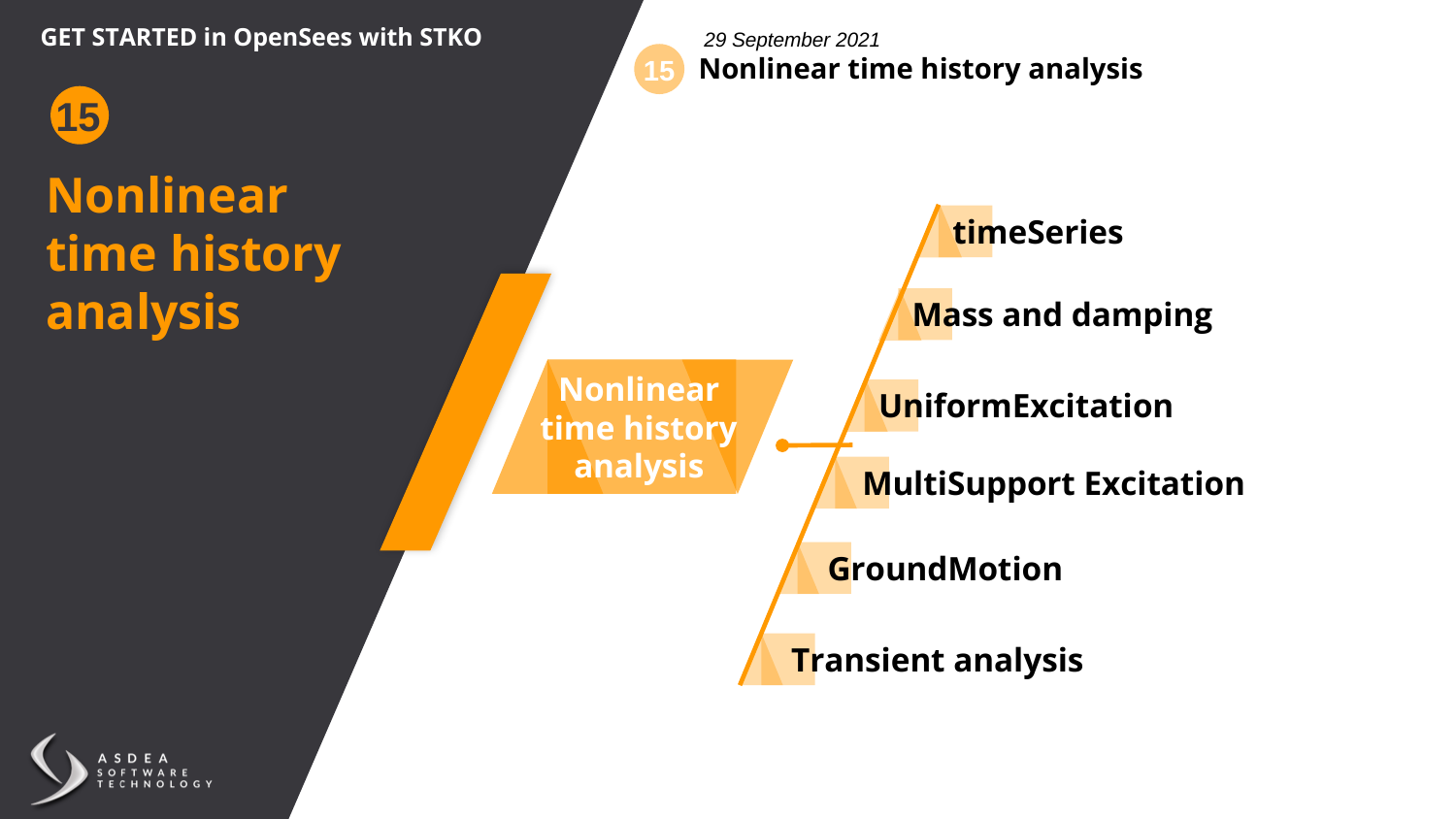

GET STARTED in OpenSees with STKO
 29 September 2021
Nonlinear time history analysis

15
15

Nonlinear
time history
analysis
timeSeries

Mass and damping

Nonlinear time history
analysis

UniformExcitation

MultiSupport Excitation

GroundMotion

Transient analysis